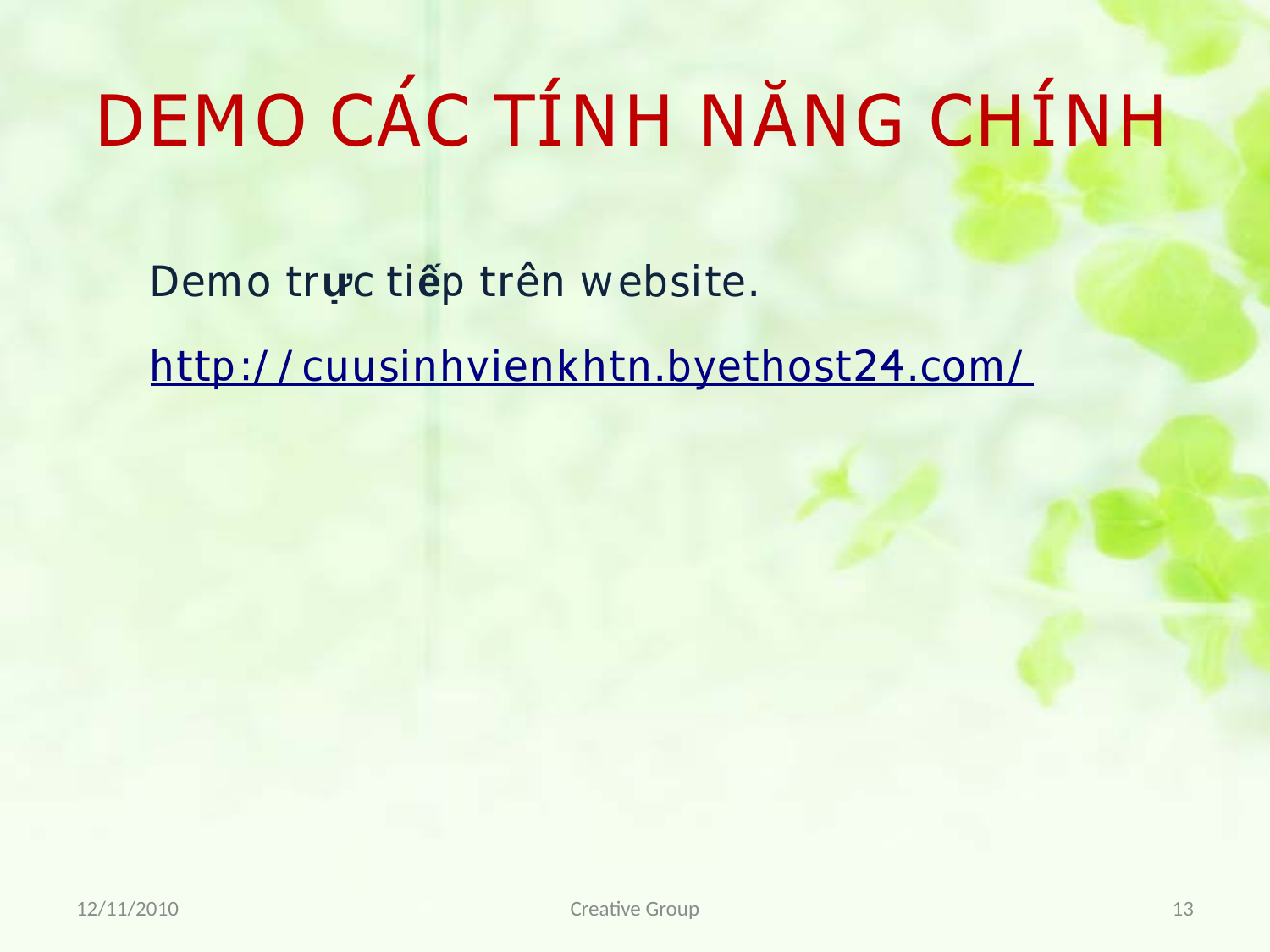

# DEMO CÁC TÍNH NĂNG CHÍNH
Demo trực tiếp trên website.
http://cuusinhvienkhtn.byethost24.com/
12/11/2010
Creative Group
13